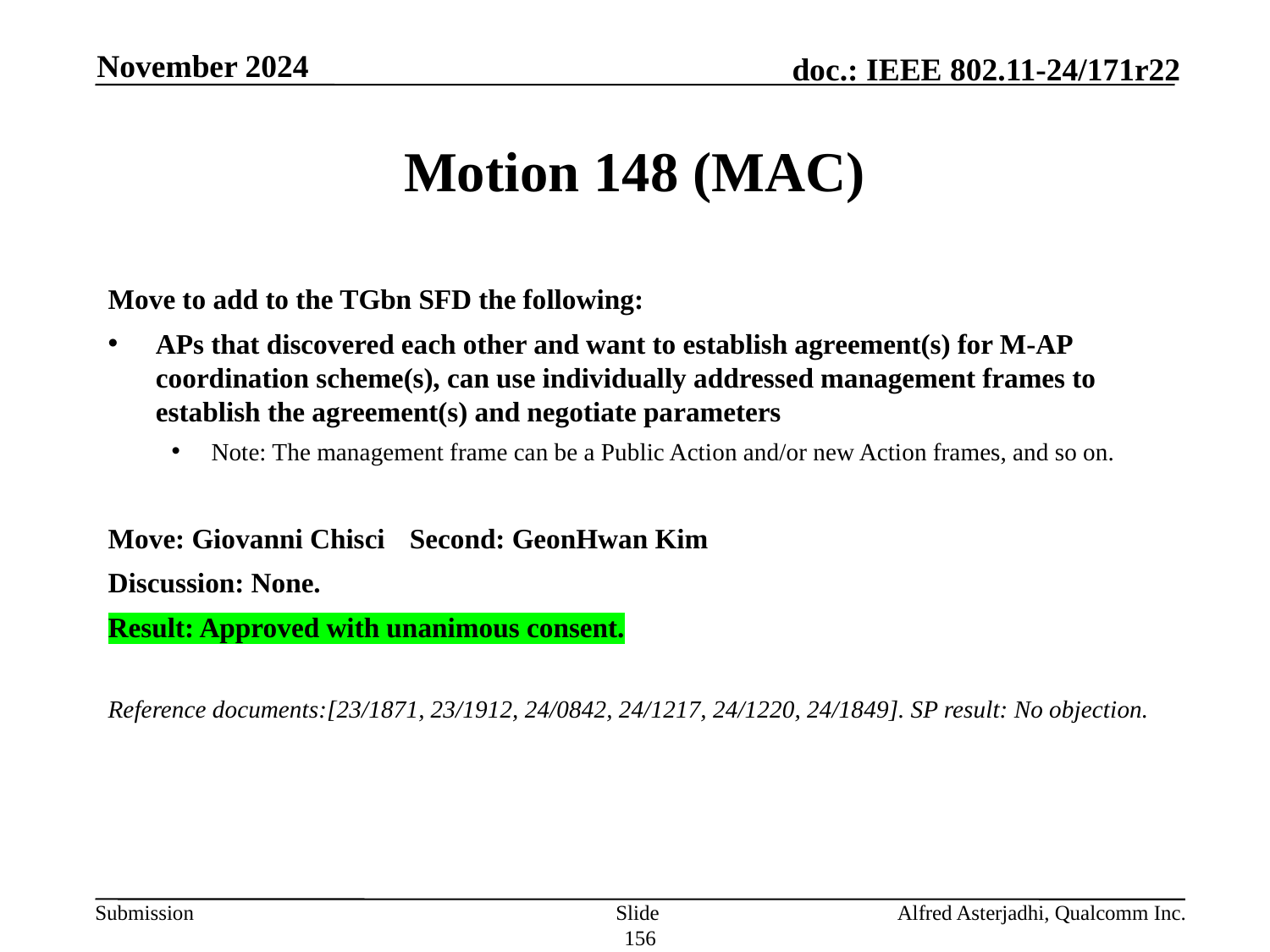

November 2024
# Motion 148 (MAC)
Move to add to the TGbn SFD the following:
APs that discovered each other and want to establish agreement(s) for M-AP coordination scheme(s), can use individually addressed management frames to establish the agreement(s) and negotiate parameters
Note: The management frame can be a Public Action and/or new Action frames, and so on.

Move: Giovanni Chisci	Second: GeonHwan Kim
Discussion: None.
Result: Approved with unanimous consent.

Reference documents:[23/1871, 23/1912, 24/0842, 24/1217, 24/1220, 24/1849]. SP result: No objection.

Slide 156
Alfred Asterjadhi, Qualcomm Inc.